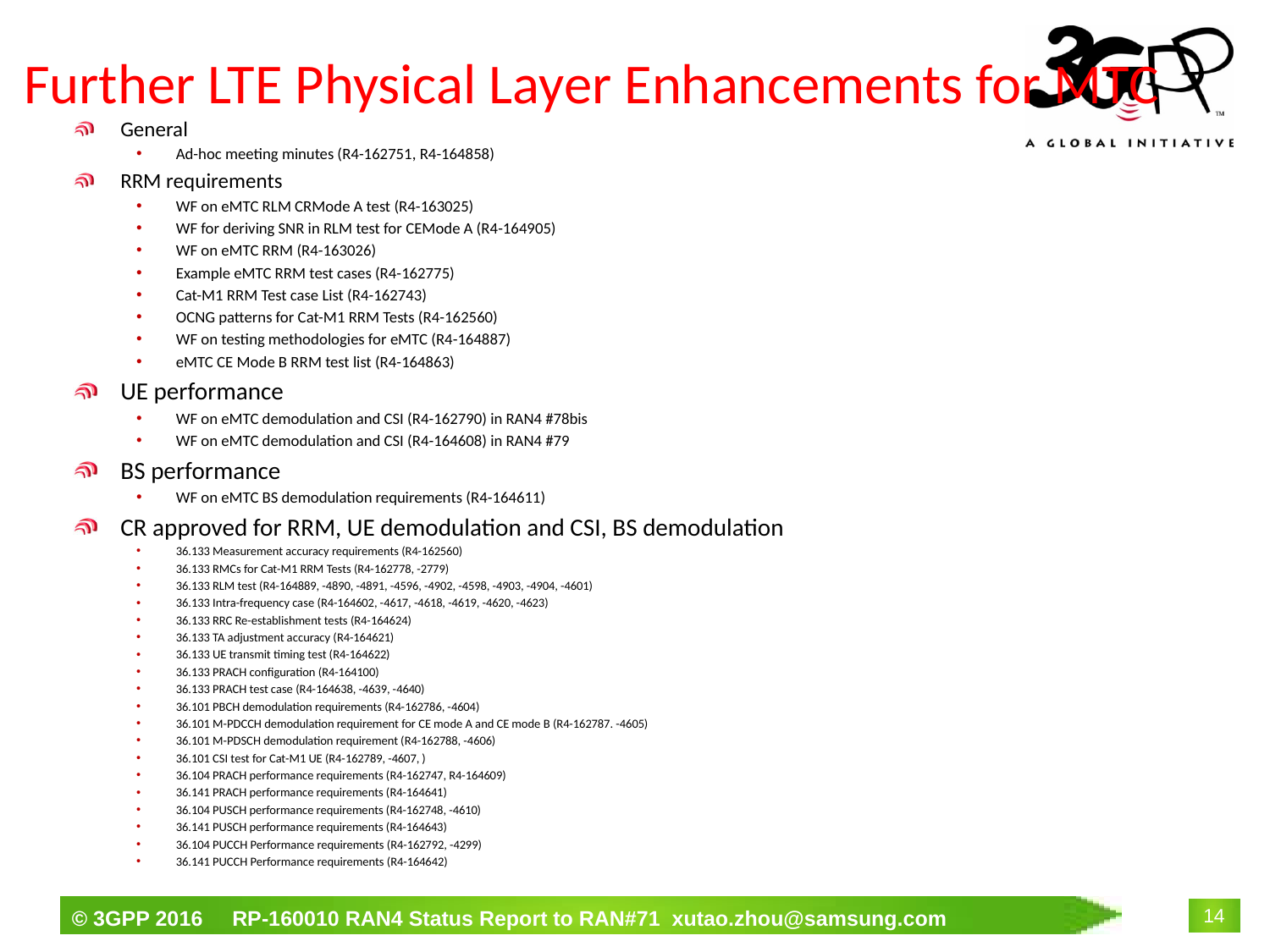

# Further LTE Physical Layer Enhancements for MTC
General
Ad-hoc meeting minutes (R4-162751, R4-164858)
RRM requirements
WF on eMTC RLM CRMode A test (R4-163025)
WF for deriving SNR in RLM test for CEMode A (R4-164905)
WF on eMTC RRM (R4-163026)
Example eMTC RRM test cases (R4-162775)
Cat-M1 RRM Test case List (R4-162743)
OCNG patterns for Cat-M1 RRM Tests (R4-162560)
WF on testing methodologies for eMTC (R4-164887)
eMTC CE Mode B RRM test list (R4-164863)
UE performance
WF on eMTC demodulation and CSI (R4-162790) in RAN4 #78bis
WF on eMTC demodulation and CSI (R4-164608) in RAN4 #79
BS performance
WF on eMTC BS demodulation requirements (R4-164611)
CR approved for RRM, UE demodulation and CSI, BS demodulation
36.133 Measurement accuracy requirements (R4-162560)
36.133 RMCs for Cat-M1 RRM Tests (R4-162778, -2779)
36.133 RLM test (R4-164889, -4890, -4891, -4596, -4902, -4598, -4903, -4904, -4601)
36.133 Intra-frequency case (R4-164602, -4617, -4618, -4619, -4620, -4623)
36.133 RRC Re-establishment tests (R4-164624)
36.133 TA adjustment accuracy (R4-164621)
36.133 UE transmit timing test (R4-164622)
36.133 PRACH configuration (R4-164100)
36.133 PRACH test case (R4-164638, -4639, -4640)
36.101 PBCH demodulation requirements (R4-162786, -4604)
36.101 M-PDCCH demodulation requirement for CE mode A and CE mode B (R4-162787. -4605)
36.101 M-PDSCH demodulation requirement (R4-162788, -4606)
36.101 CSI test for Cat-M1 UE (R4-162789, -4607, )
36.104 PRACH performance requirements (R4-162747, R4-164609)
36.141 PRACH performance requirements (R4-164641)
36.104 PUSCH performance requirements (R4-162748, -4610)
36.141 PUSCH performance requirements (R4-164643)
36.104 PUCCH Performance requirements (R4-162792, -4299)
36.141 PUCCH Performance requirements (R4-164642)